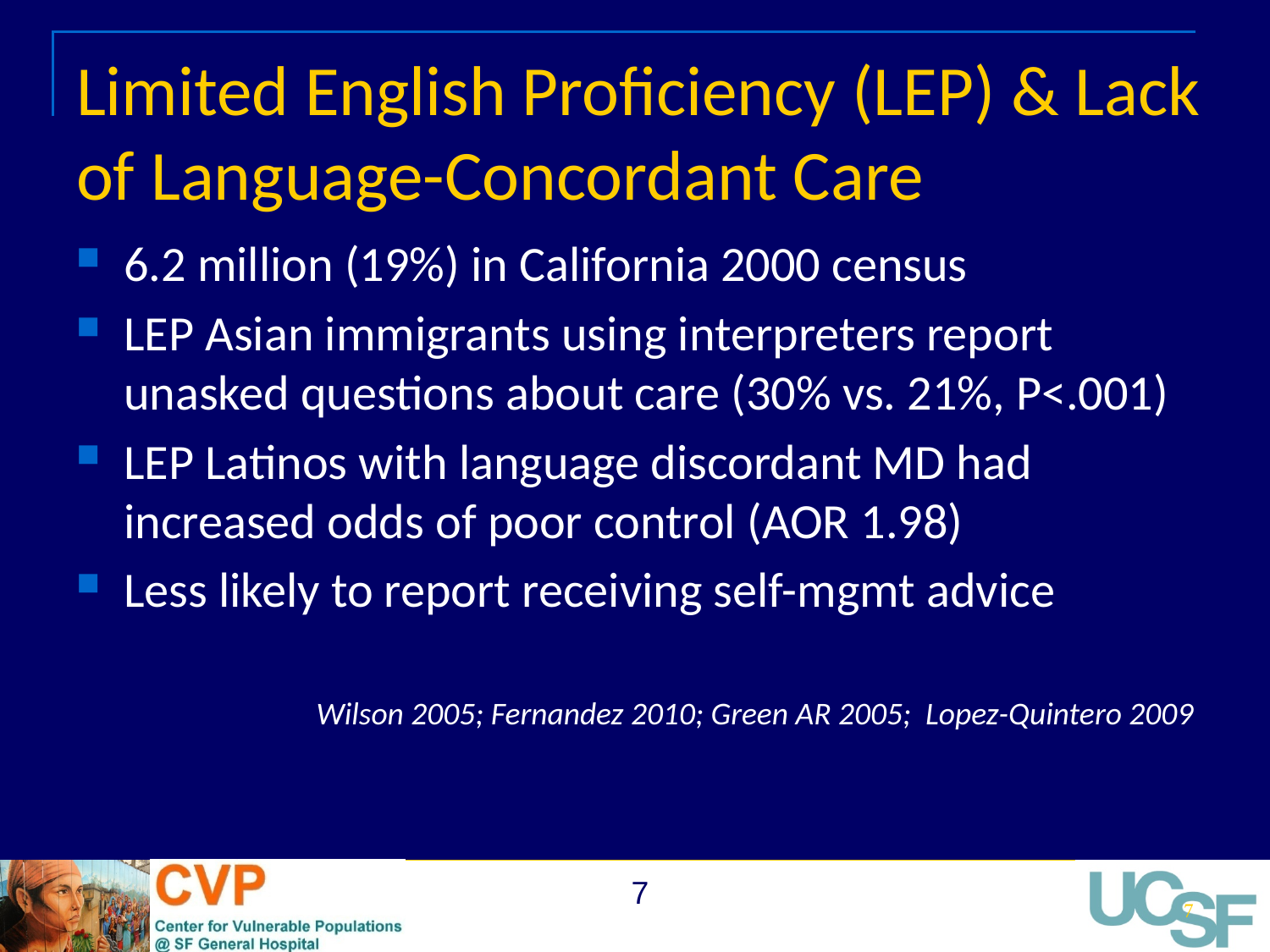

# Limited English Proficiency (LEP) & Lack of Language-Concordant Care
6.2 million (19%) in California 2000 census
LEP Asian immigrants using interpreters report unasked questions about care (30% vs. 21%, P<.001)
LEP Latinos with language discordant MD had increased odds of poor control (AOR 1.98)
Less likely to report receiving self-mgmt advice

Wilson 2005; Fernandez 2010; Green AR 2005;  Lopez-Quintero 2009

7